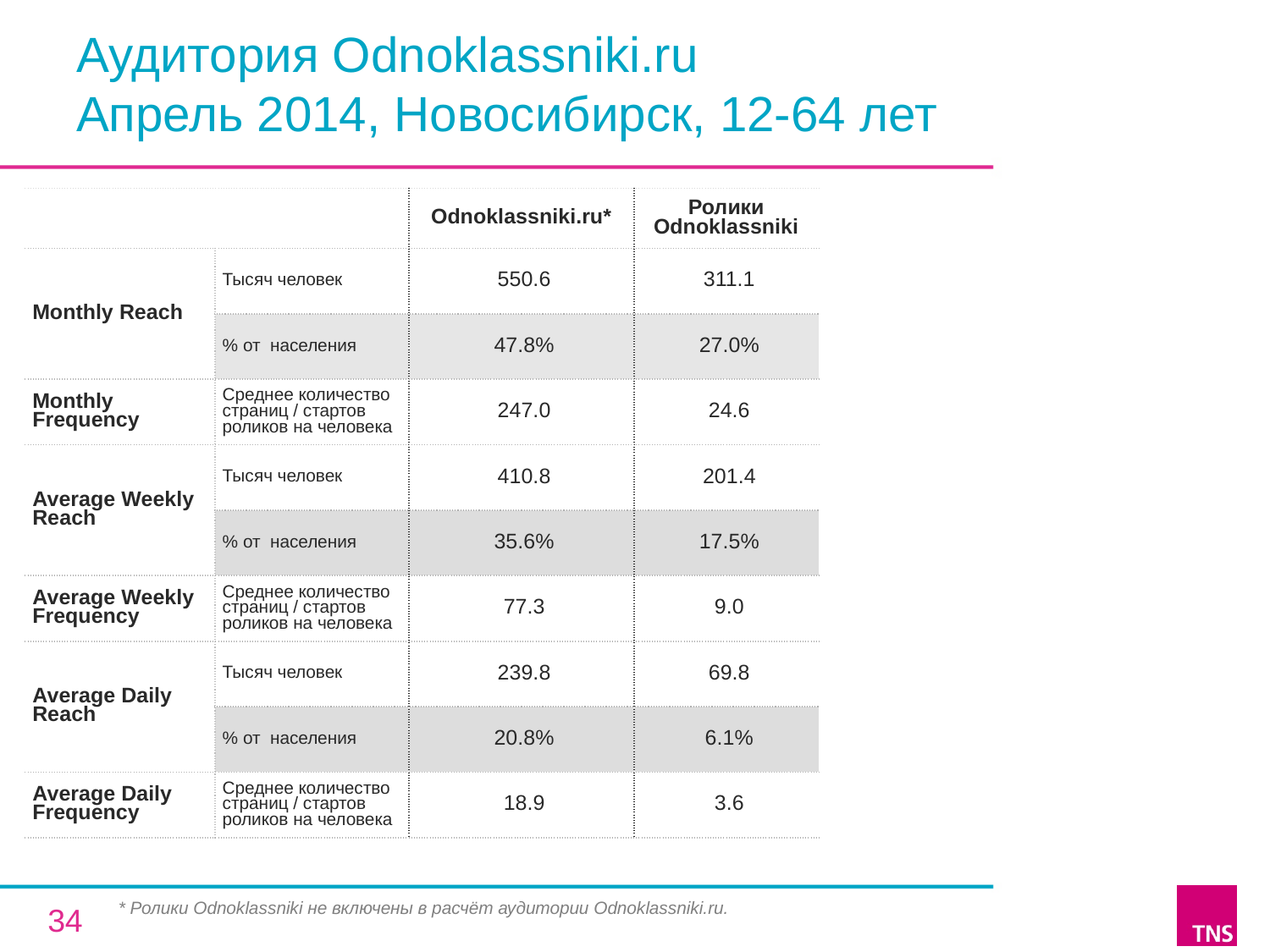

# Аудитория Odnoklassniki.ru Апрель 2014, Новосибирск, 12-64 лет
|  |  | Odnoklassniki.ru\* | Ролики Odnoklassniki |
| --- | --- | --- | --- |
| Monthly Reach | Тысяч человек | 550.6 | 311.1 |
|  | % от населения | 47.8% | 27.0% |
| Monthly Frequency | Среднее количество страниц / стартов роликов на человека | 247.0 | 24.6 |
| Average Weekly Reach | Тысяч человек | 410.8 | 201.4 |
|  | % от населения | 35.6% | 17.5% |
| Average Weekly Frequency | Среднее количество страниц / стартов роликов на человека | 77.3 | 9.0 |
| Average Daily Reach | Тысяч человек | 239.8 | 69.8 |
|  | % от населения | 20.8% | 6.1% |
| Average Daily Frequency | Среднее количество страниц / стартов роликов на человека | 18.9 | 3.6 |
* Ролики Odnoklassniki не включены в расчёт аудитории Odnoklassniki.ru.
34